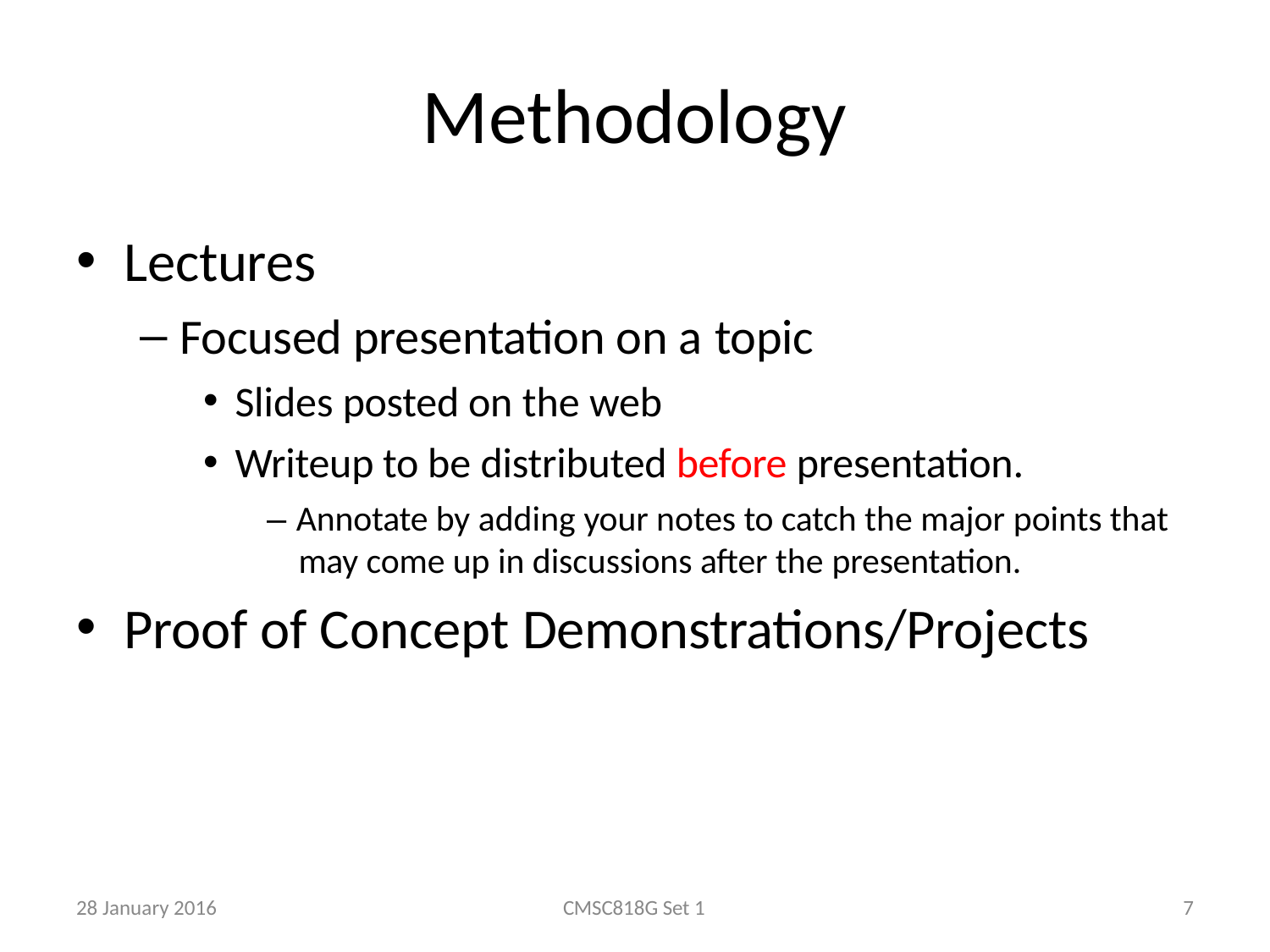

# Methodology
Lectures
Focused presentation on a topic
Slides posted on the web
Writeup to be distributed before presentation.
– Annotate by adding your notes to catch the major points that  may come up in discussions after the presentation.
Proof of Concept Demonstrations/Projects
28 January 2016
CMSC818G Set 1
7